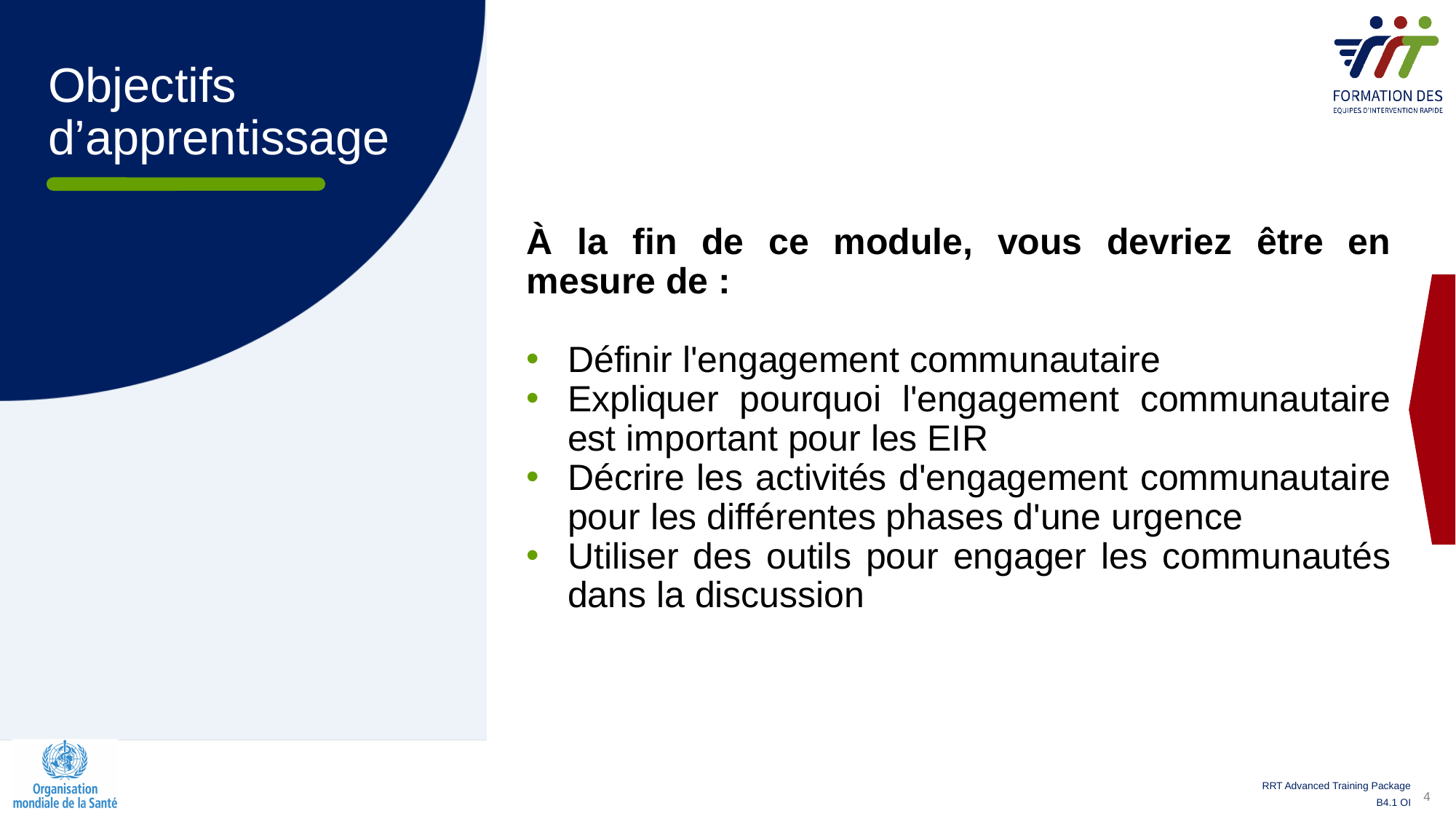

Objectifs d’apprentissage
À la fin de ce module, vous devriez être en mesure de :

Définir l'engagement communautaire
Expliquer pourquoi l'engagement communautaire est important pour les EIR
Décrire les activités d'engagement communautaire pour les différentes phases d'une urgence
Utiliser des outils pour engager les communautés dans la discussion